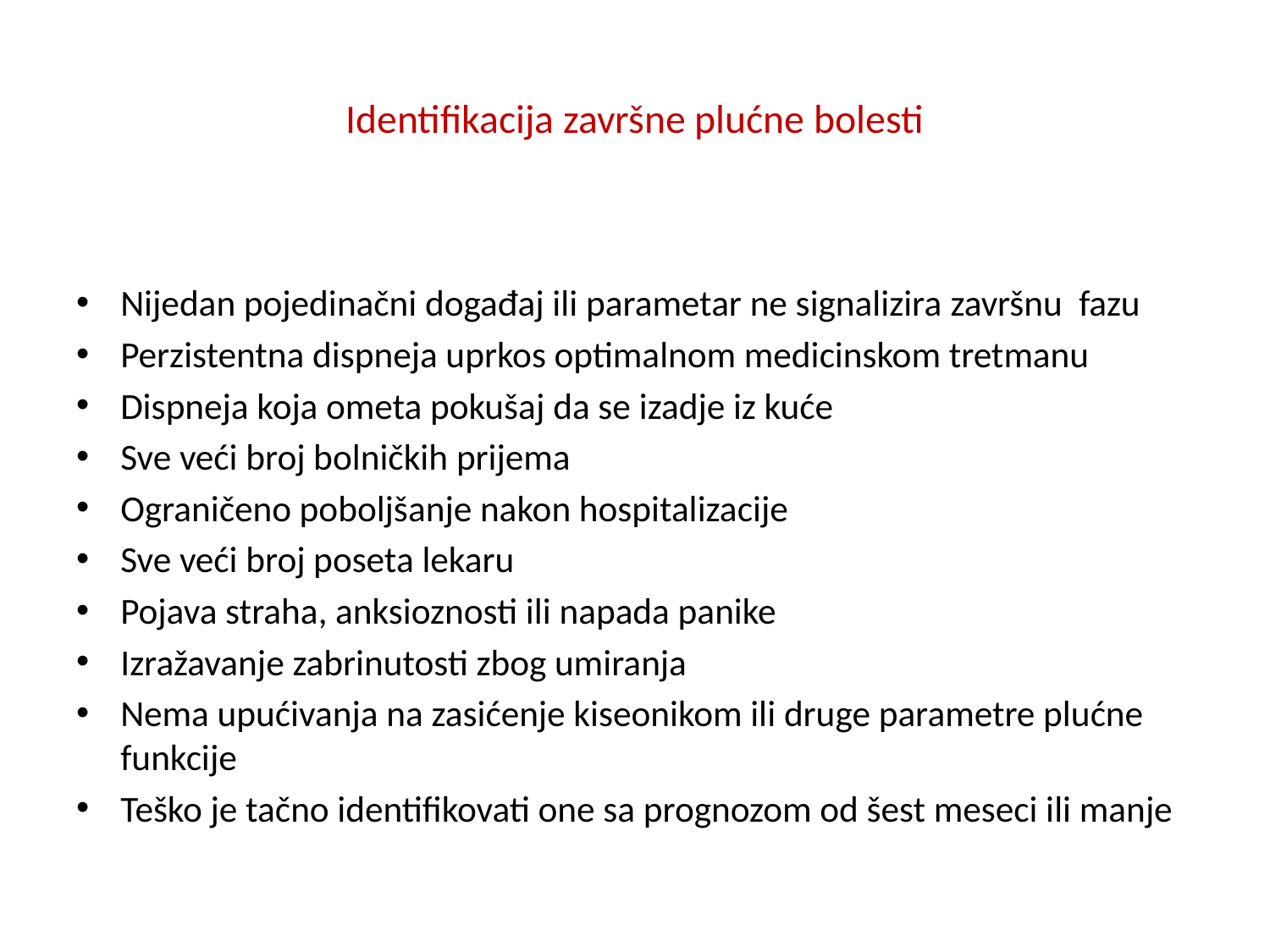

# Identifikacija završne plućne bolesti

Nijedan pojedinačni događaj ili parametar ne signalizira završnu  fazu
Perzistentna dispneja uprkos optimalnom medicinskom tretmanu
Dispneja koja ometa pokušaj da se izadje iz kuće
Sve veći broj bolničkih prijema
Ograničeno poboljšanje nakon hospitalizacije
Sve veći broj poseta lekaru
Pojava straha, anksioznosti ili napada panike
Izražavanje zabrinutosti zbog umiranja
Nema upućivanja na zasićenje kiseonikom ili druge parametre plućne funkcije
Teško je tačno identifikovati one sa prognozom od šest meseci ili manje